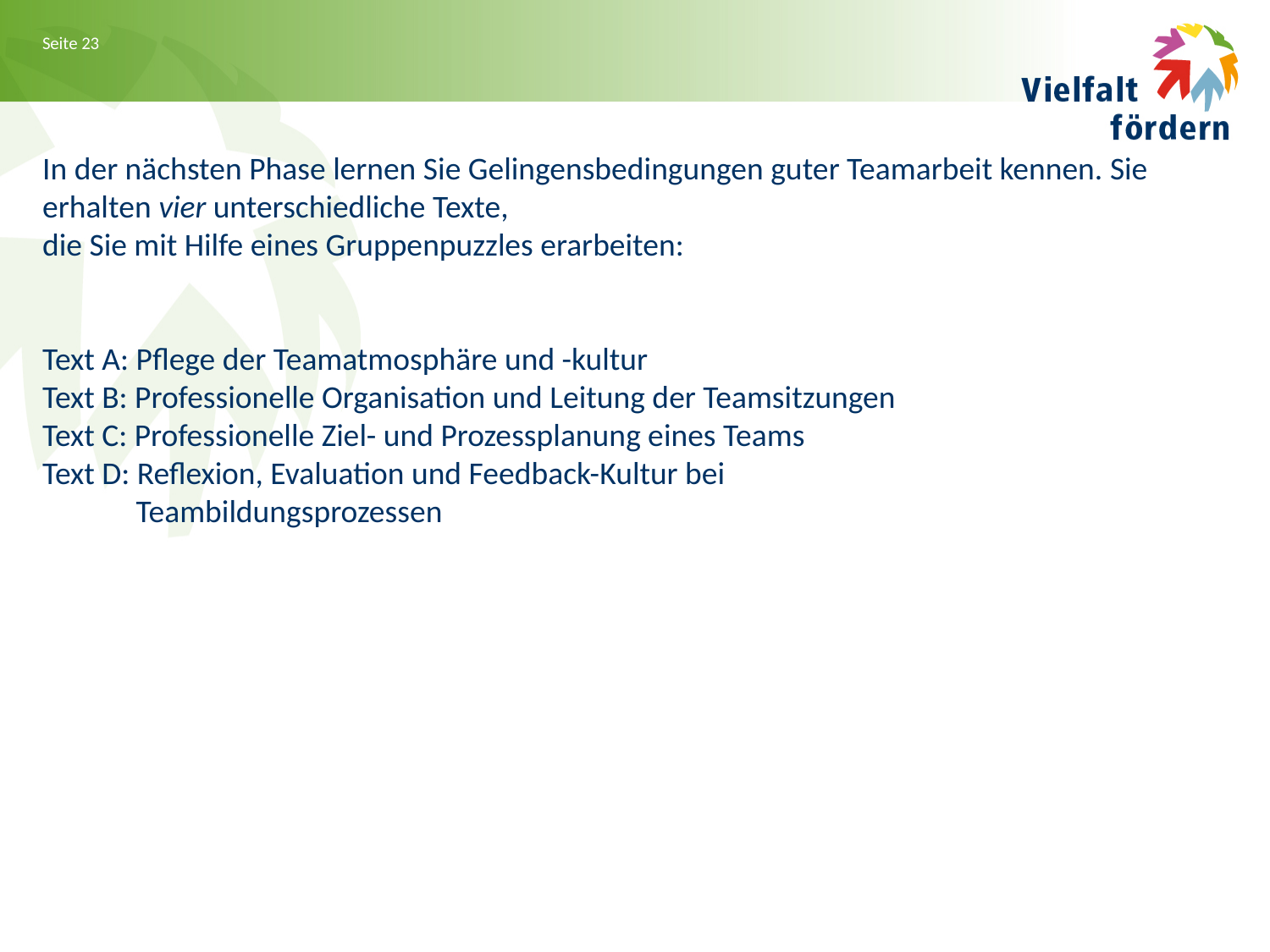

In der nächsten Phase lernen Sie Gelingensbedingungen guter Teamarbeit kennen. Sie erhalten vier unterschiedliche Texte,
die Sie mit Hilfe eines Gruppenpuzzles erarbeiten:

Text A: Pflege der Teamatmosphäre und -kultur
Text B: Professionelle Organisation und Leitung der Teamsitzungen
Text C: Professionelle Ziel- und Prozessplanung eines Teams
Text D: Reflexion, Evaluation und Feedback-Kultur bei
             Teambildungsprozessen